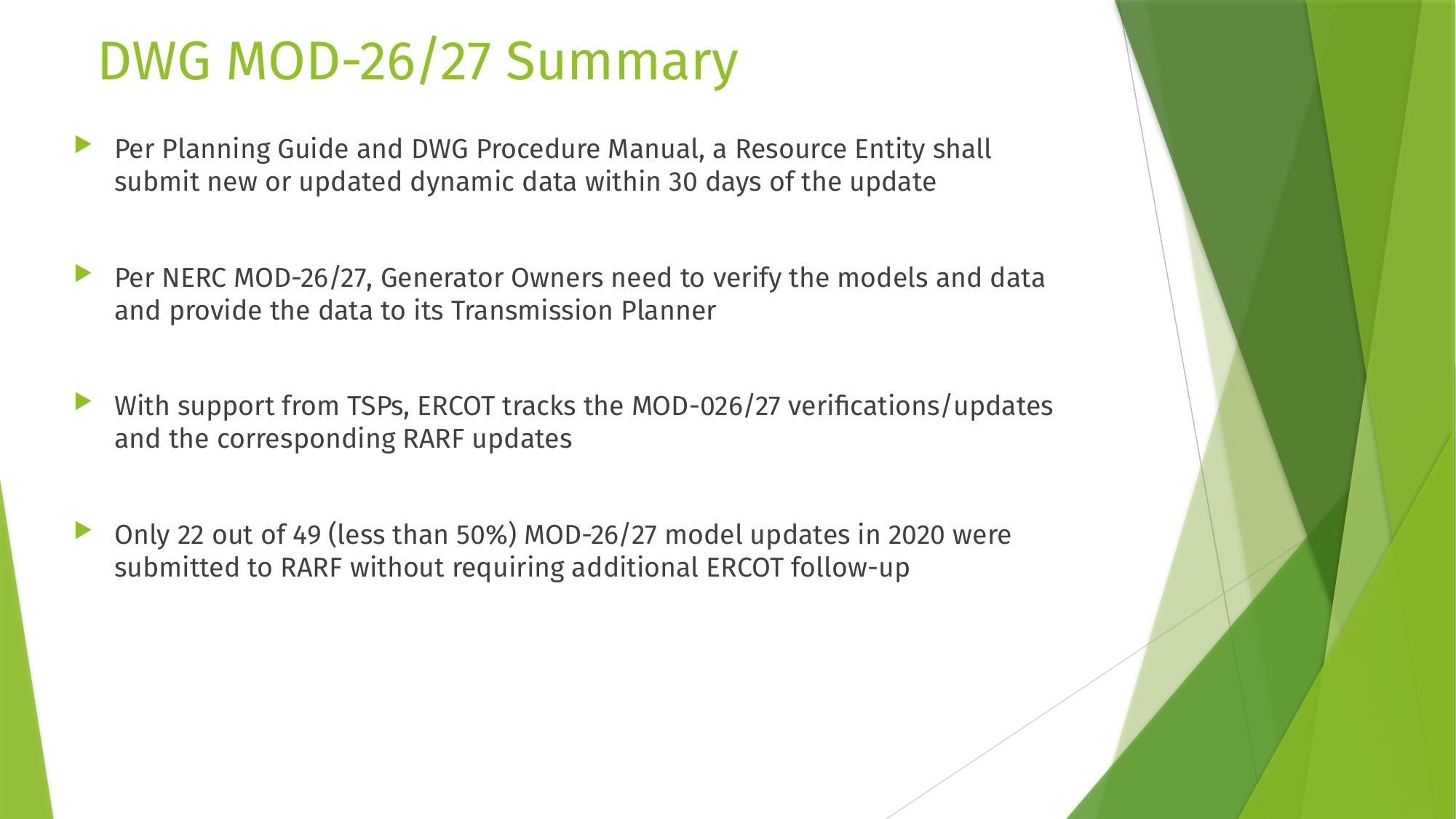

# DWG MOD-26/27 Summary
Per Planning Guide and DWG Procedure Manual, a Resource Entity shall submit new or updated dynamic data within 30 days of the update

Per NERC MOD-26/27, Generator Owners need to verify the models and data and provide the data to its Transmission Planner

With support from TSPs, ERCOT tracks the MOD-026/27 verifications/updates and the corresponding RARF updates

Only 22 out of 49 (less than 50%) MOD-26/27 model updates in 2020 were submitted to RARF without requiring additional ERCOT follow-up